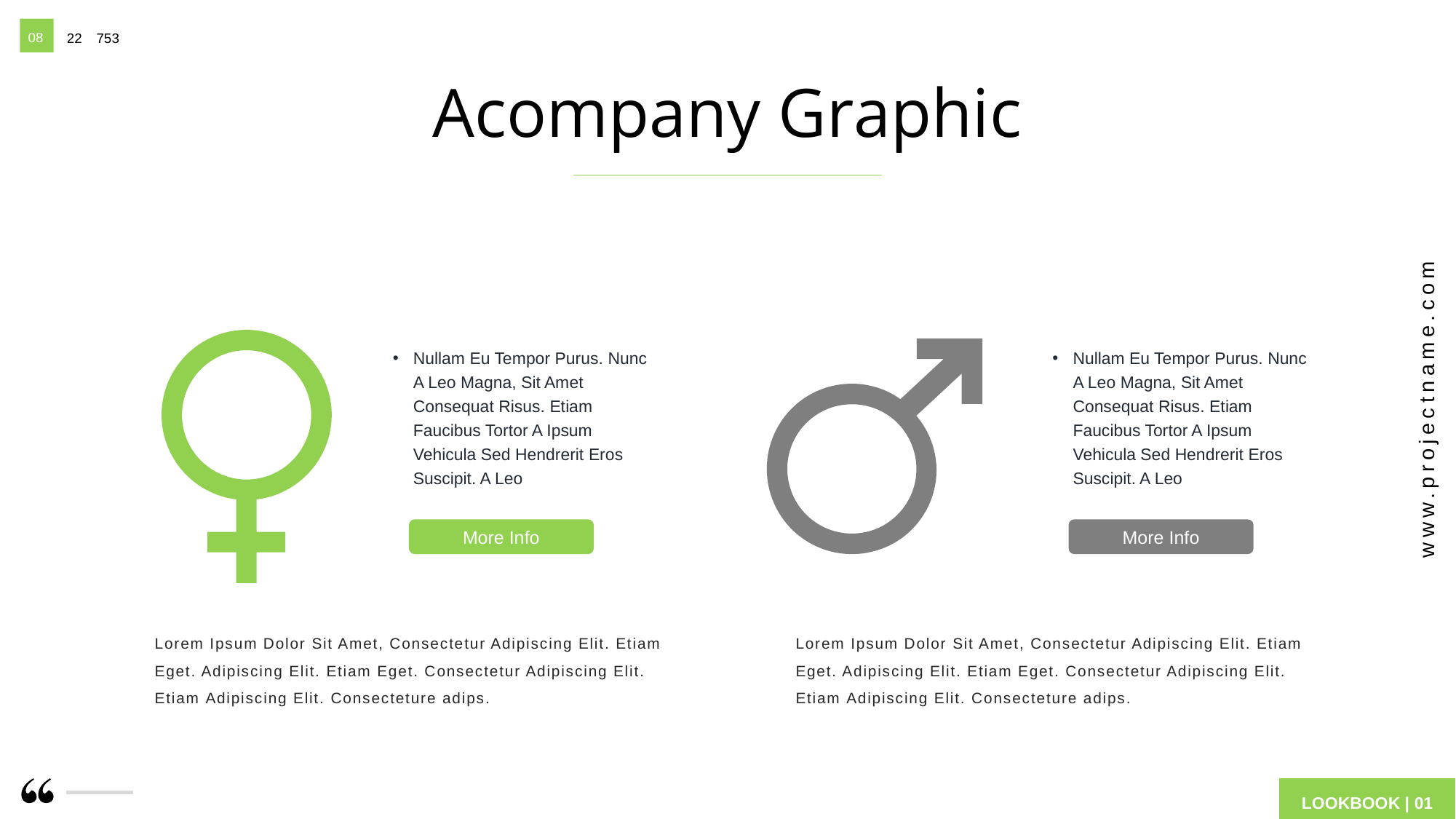

08
22
753
www.projectname.com

LOOKBOOK | 01
Acompany Graphic

Nullam Eu Tempor Purus. Nunc A Leo Magna, Sit Amet Consequat Risus. Etiam Faucibus Tortor A Ipsum Vehicula Sed Hendrerit Eros Suscipit. A Leo

Nullam Eu Tempor Purus. Nunc A Leo Magna, Sit Amet Consequat Risus. Etiam Faucibus Tortor A Ipsum Vehicula Sed Hendrerit Eros Suscipit. A Leo
More Info
More Info
Lorem Ipsum Dolor Sit Amet, Consectetur Adipiscing Elit. Etiam Eget. Adipiscing Elit. Etiam Eget. Consectetur Adipiscing Elit. Etiam Adipiscing Elit. Consecteture adips.
Lorem Ipsum Dolor Sit Amet, Consectetur Adipiscing Elit. Etiam Eget. Adipiscing Elit. Etiam Eget. Consectetur Adipiscing Elit. Etiam Adipiscing Elit. Consecteture adips.